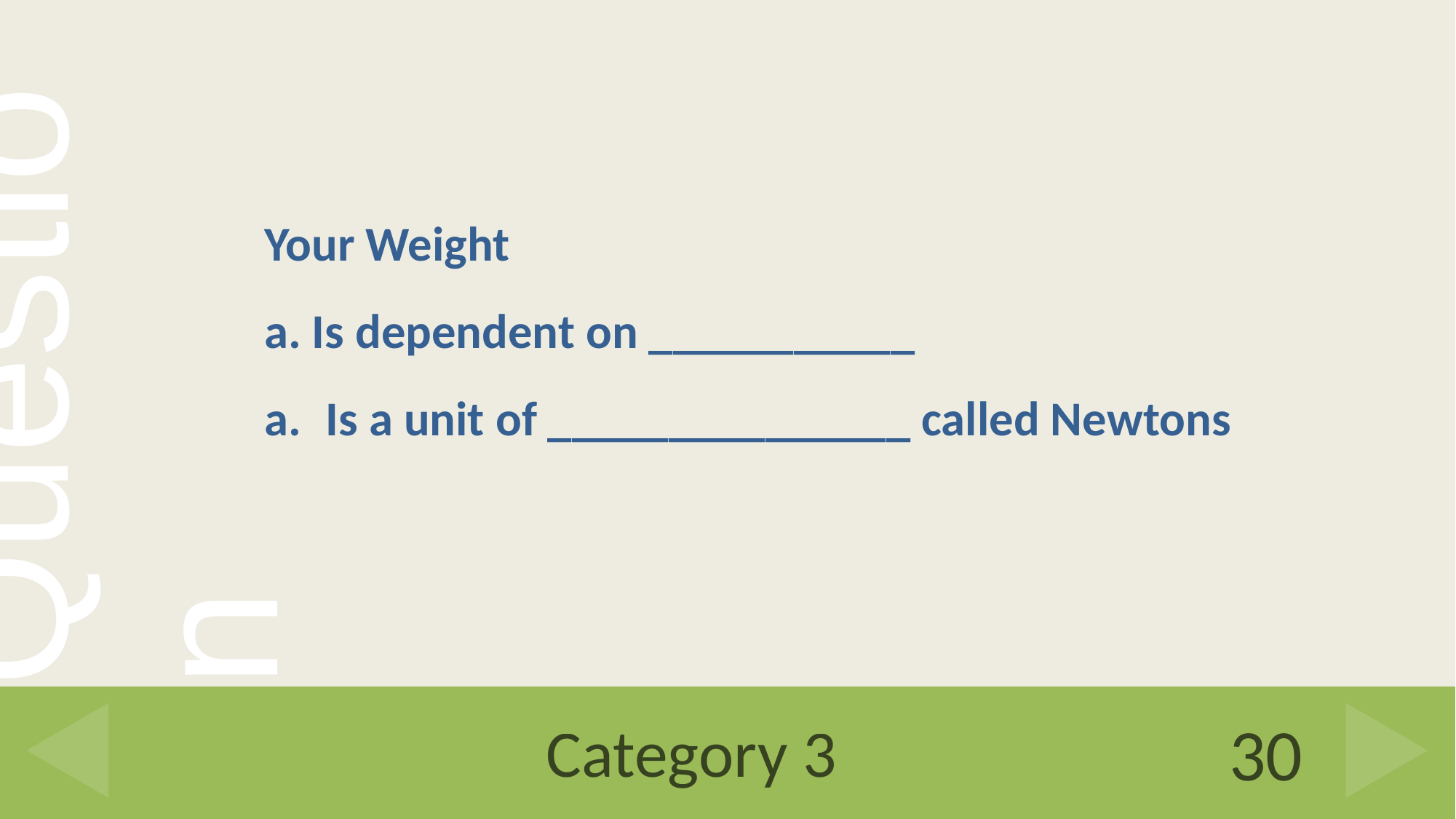

Your Weight
a. Is dependent on ___________
Is a unit of _______________ called Newtons

# Category 3
30